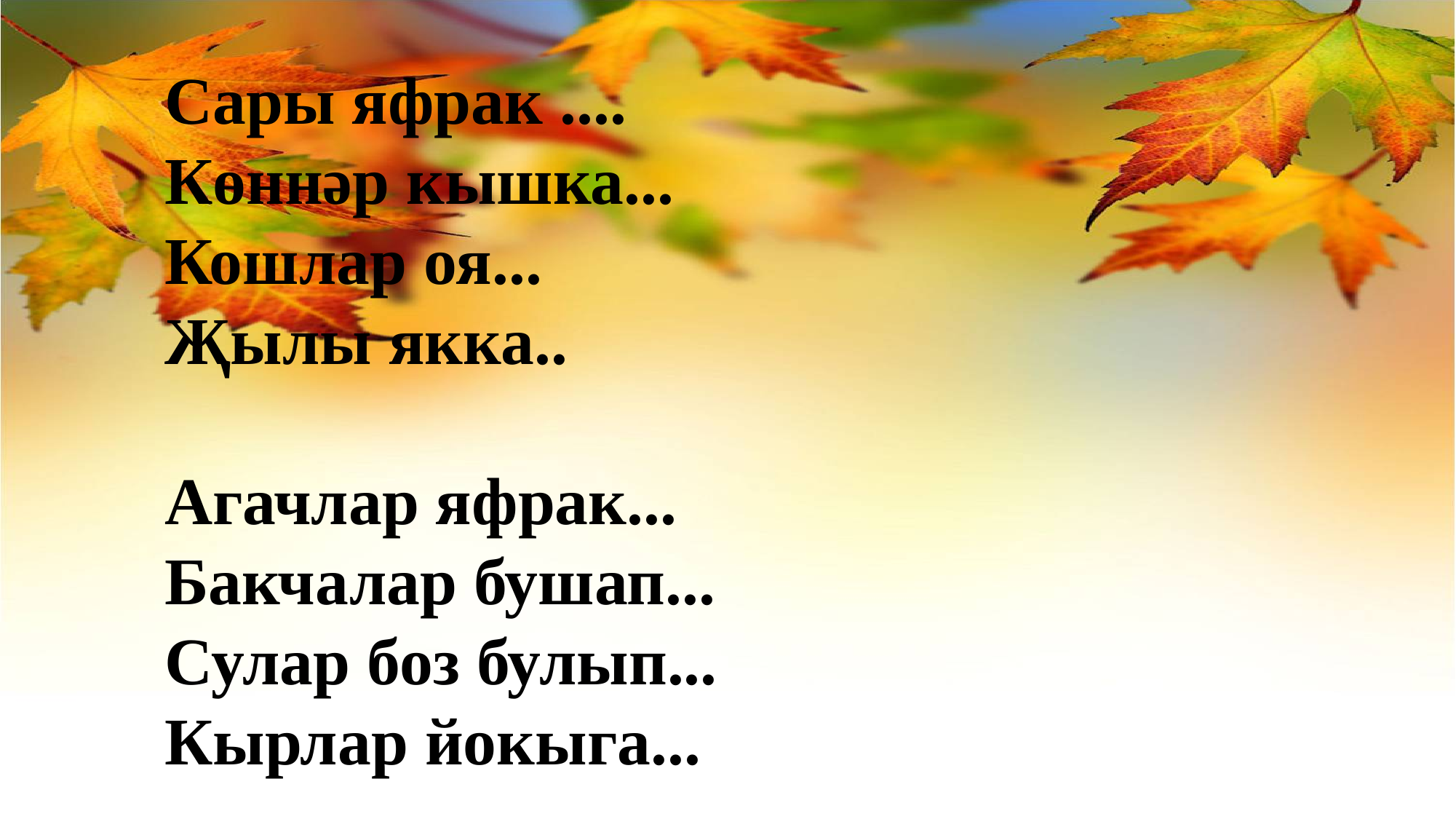

Сары яфрак ....
Көннәр кышка...
Кошлар оя...
Җылы якка..

Агачлар яфрак...
Бакчалар бушап...
Сулар боз булып...
Кырлар йокыга...

#